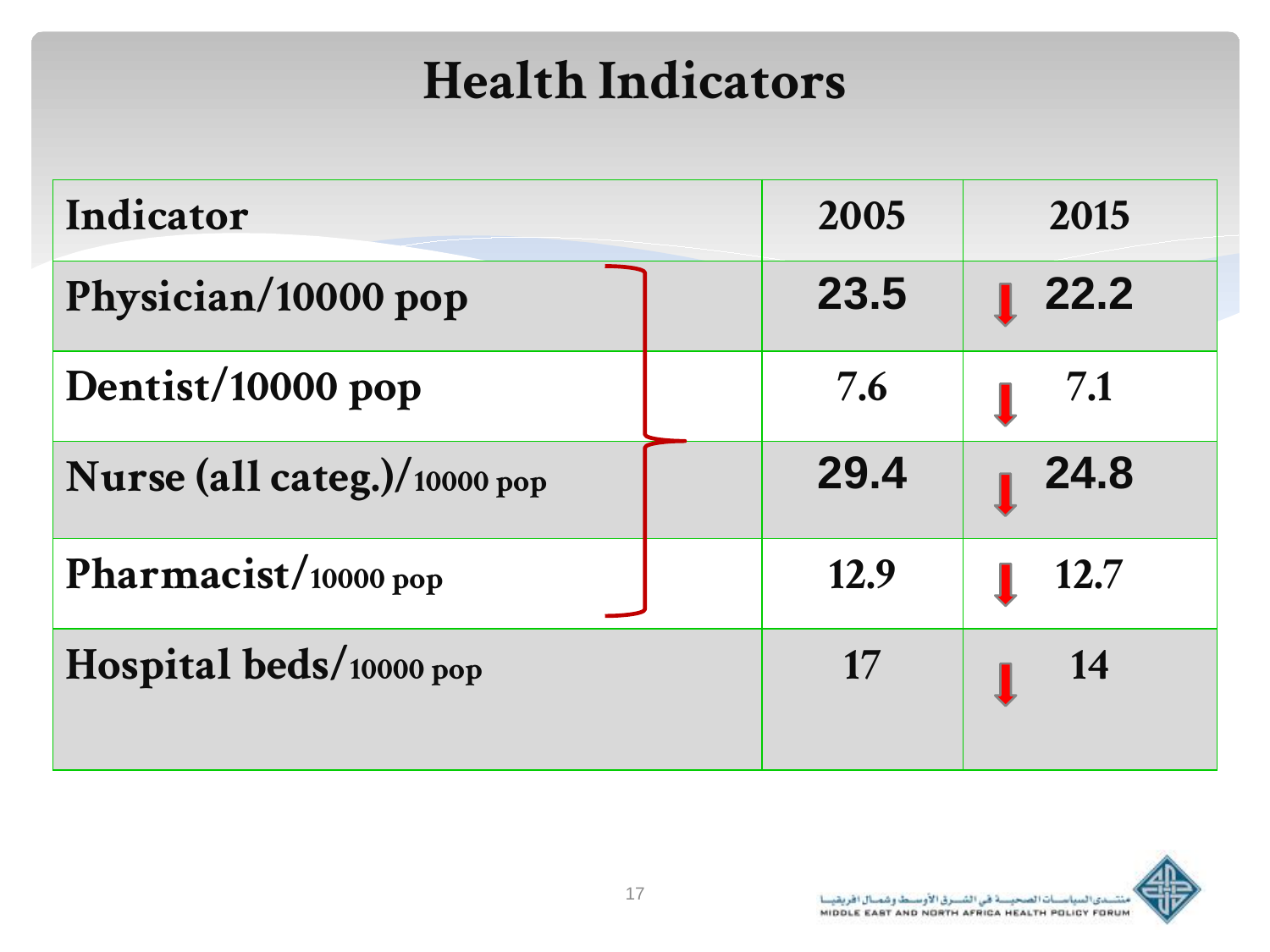

# Health Indicators
| Indicator | 2005 | 2015 |
| --- | --- | --- |
| Physician/10000 pop | 23.5 | 22.2 |
| Dentist/10000 pop | 7.6 | 7.1 |
| Nurse (all categ.)/10000 pop | 29.4 | 24.8 |
| Pharmacist/10000 pop | 12.9 | 12.7 |
| Hospital beds/10000 pop | 17 | 14 |

17